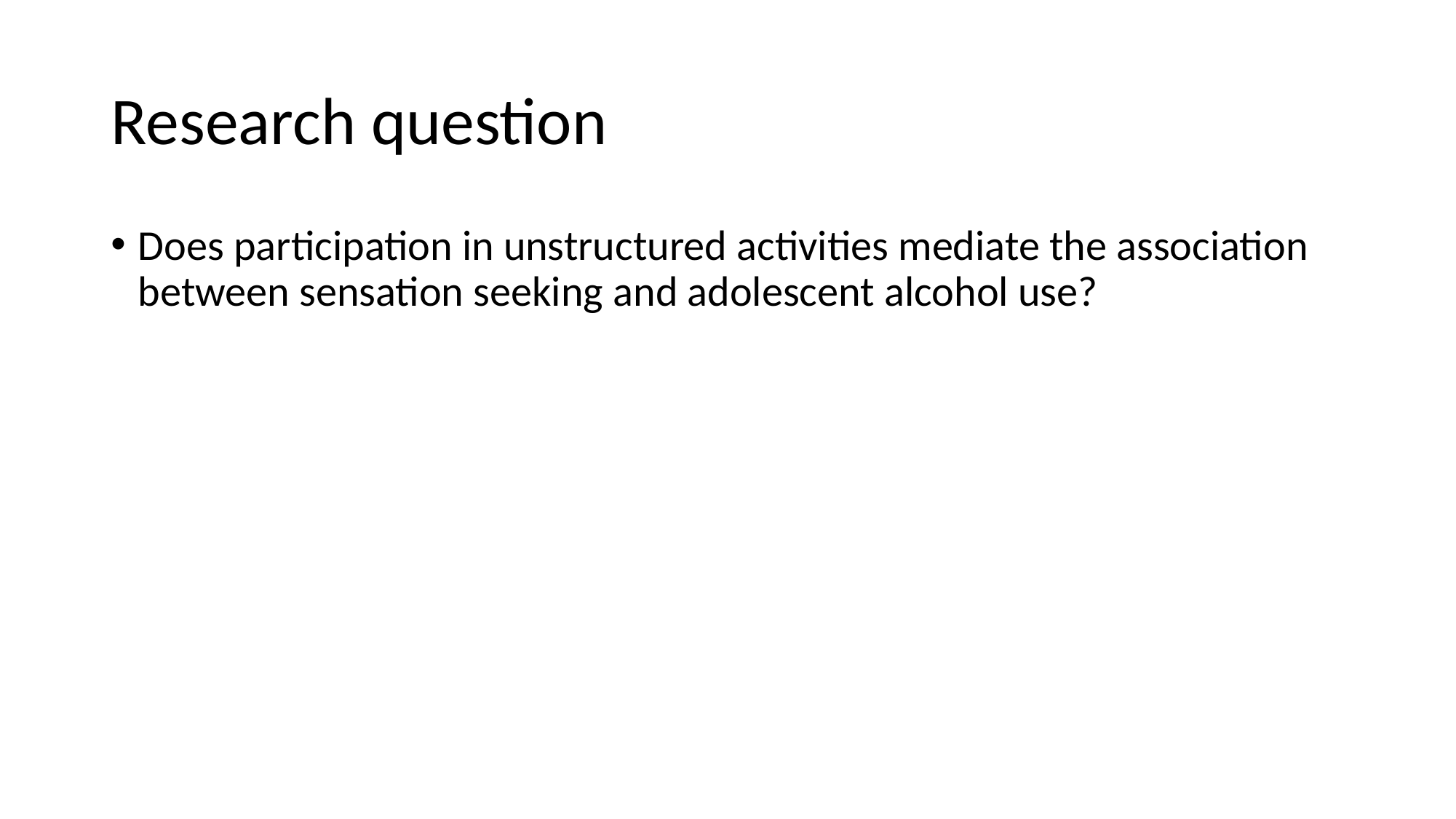

# Research question
Does participation in unstructured activities mediate the association between sensation seeking and adolescent alcohol use?